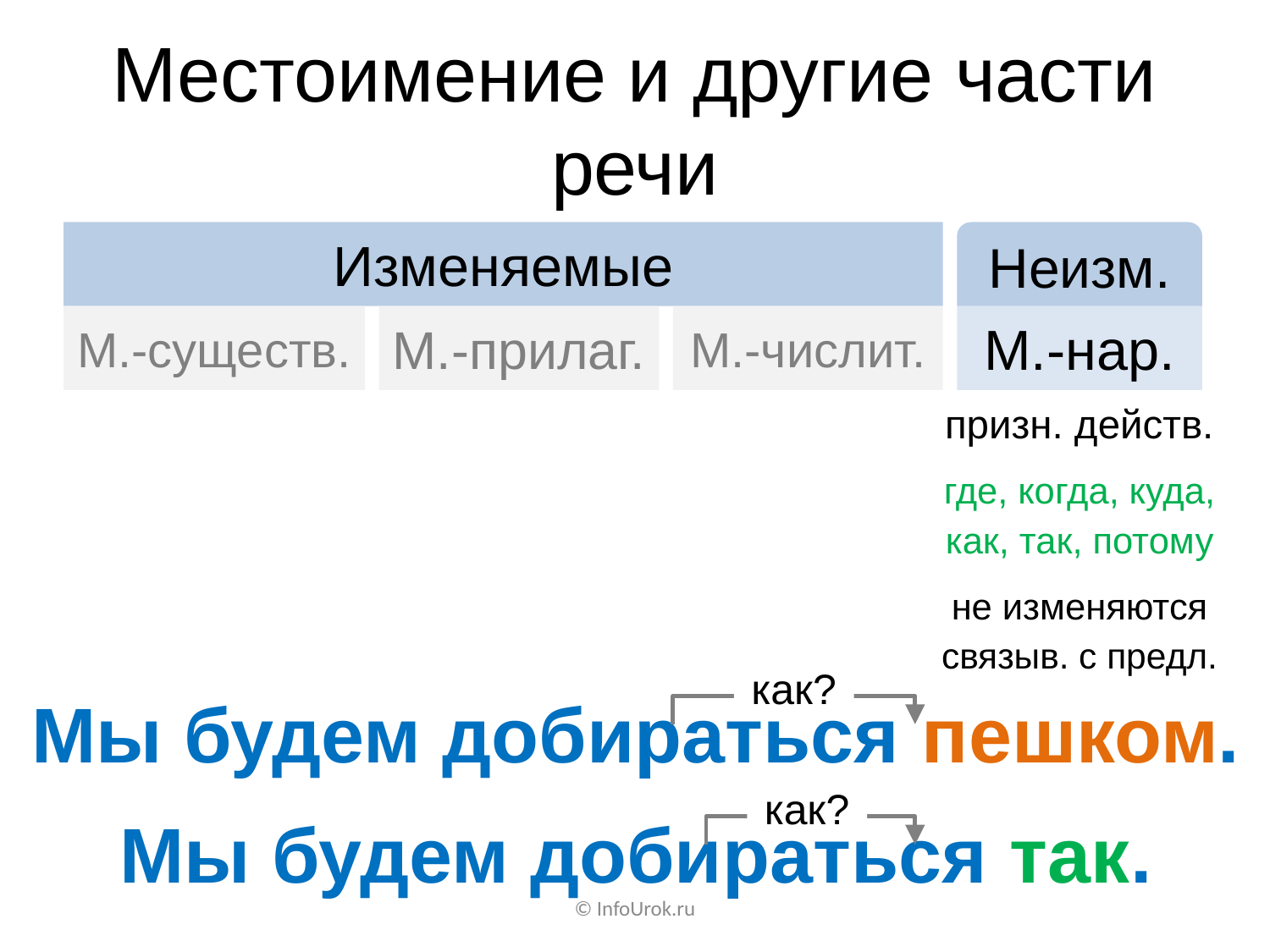

# Местоимение и другие части речи
Изменяемые
Неизм.
М.-существ.
М.-прилаг.
М.-числит.
М.-нар.
призн. действ.
где, когда, куда,
как, так, потому
не изменяются

связыв. с предл.
как?
Мы будем добираться пешком.

как?
Мы будем добираться так.
© InfoUrok.ru